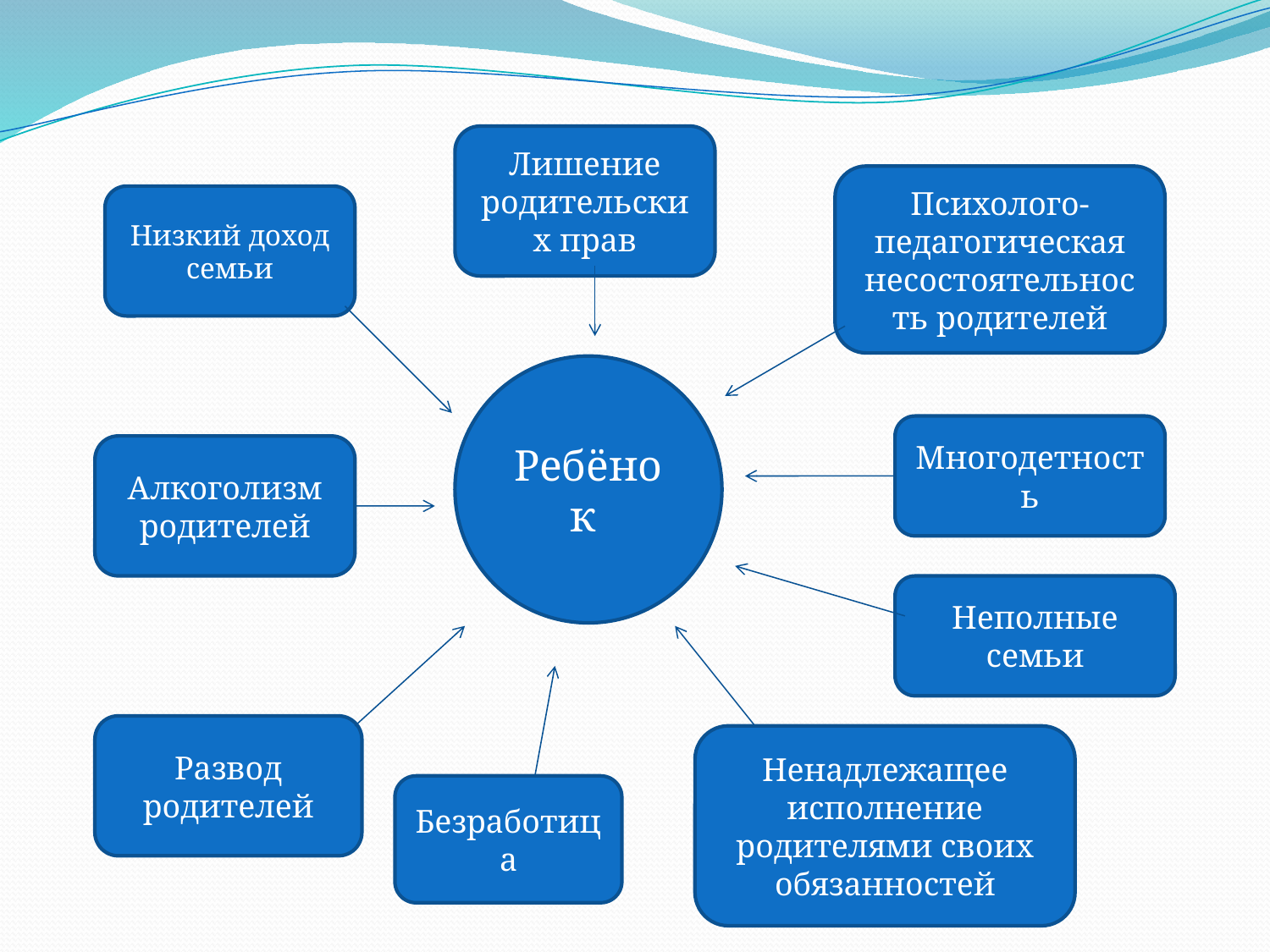

Лишение родительских прав
Психолого-педагогическая несостоятельность родителей
Низкий доход семьи
Ребёнок
Многодетность
Алкоголизм родителей
Неполные семьи
Развод родителей

Ненадлежащее исполнение родителями своих обязанностей

Безработица